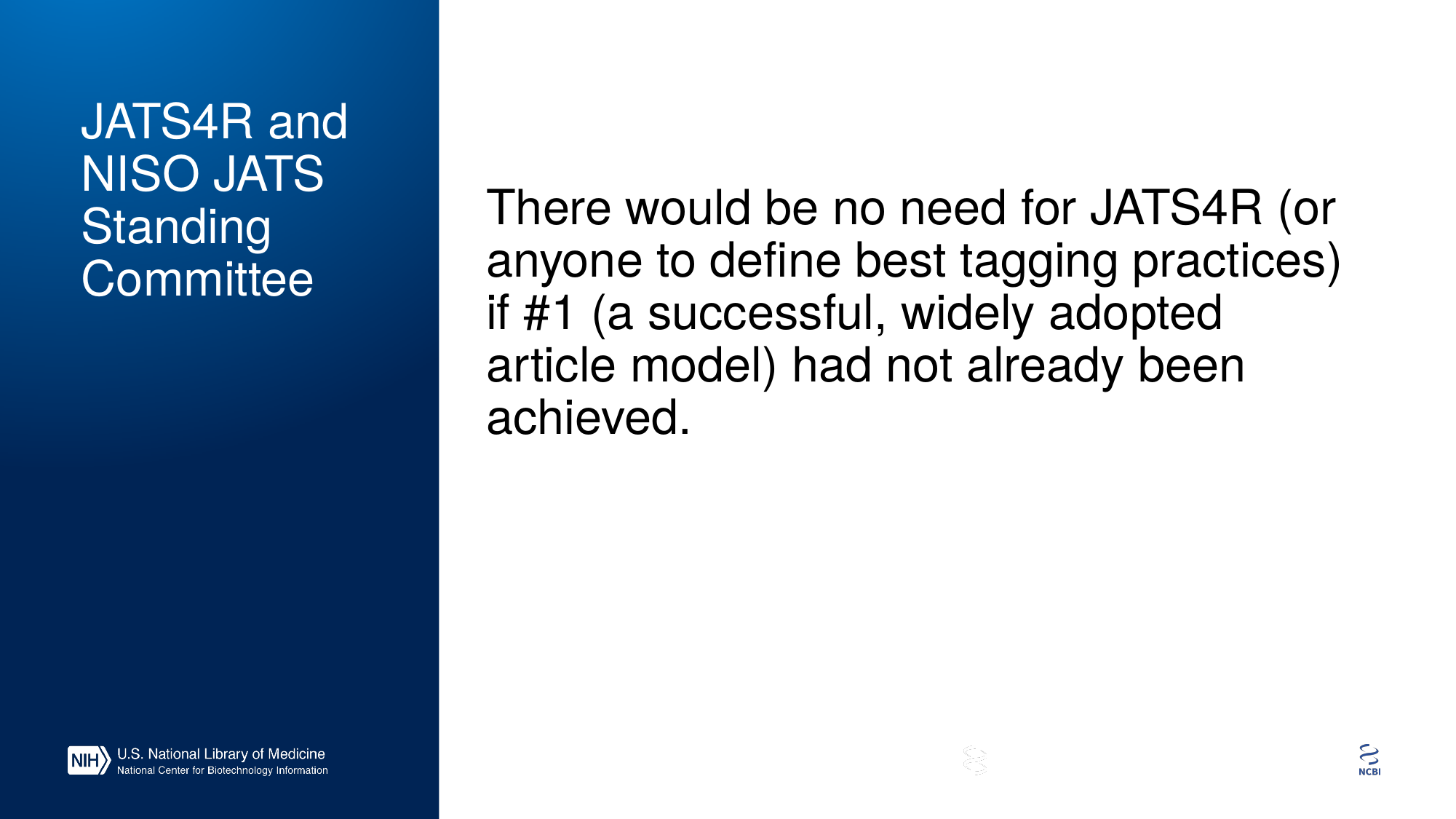

# JATS4R and NISO JATS Standing Committee
There would be no need for JATS4R (or anyone to define best tagging practices) if #1 (a successful, widely adopted article model) had not already been achieved.